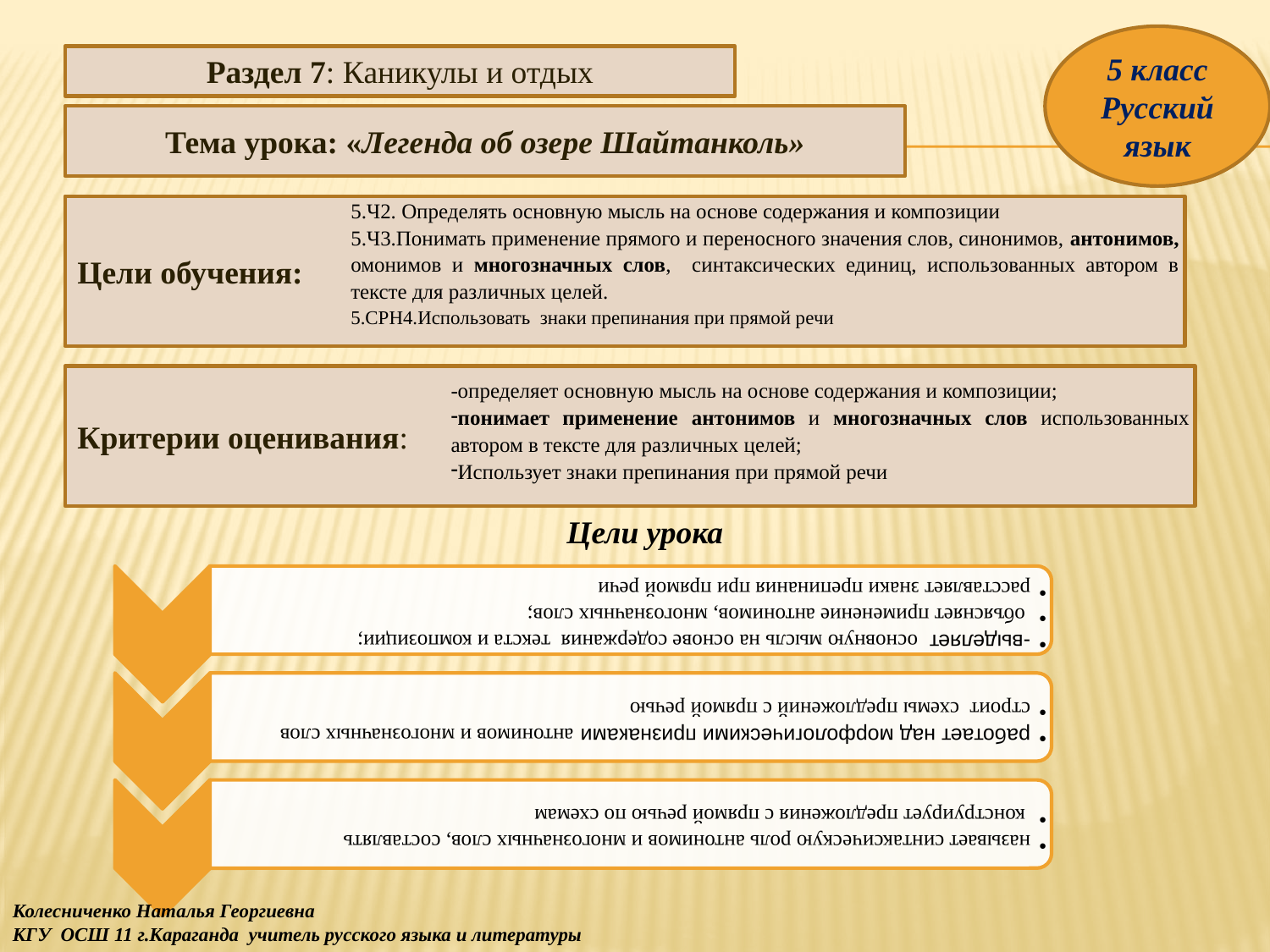

5 класс
Русский язык
Раздел 7: Каникулы и отдых
Тема урока: «Легенда об озере Шайтанколь»
Цели обучения:
| 5.Ч2. Определять основную мысль на основе содержания и композиции 5.Ч3.Понимать применение прямого и переносного значения слов, синонимов, антонимов, омонимов и многозначных слов, синтаксических единиц, использованных автором в тексте для различных целей. 5.СРН4.Использовать знаки препинания при прямой речи |
| --- |

Критерии оценивания:
| -определяет основную мысль на основе содержания и композиции; понимает применение антонимов и многозначных слов использованных автором в тексте для различных целей; Использует знаки препинания при прямой речи |
| --- |
Цели урока

-выделяет  основную мысль на основе содержания  текста и композиции;
 объясняет применение антонимов, многозначных слов;
расставляет знаки препинания при прямой речи

работает над морфологическими признаками антонимов и многозначных слов
строит  схемы предложений с прямой речью

называет синтаксическую роль антонимов и многозначных слов, составлять
 конструирует предложения с прямой речью по схемам

Колесниченко Наталья Георгиевна
КГУ  ОСШ 11 г.Караганда  учитель русского языка и литературы